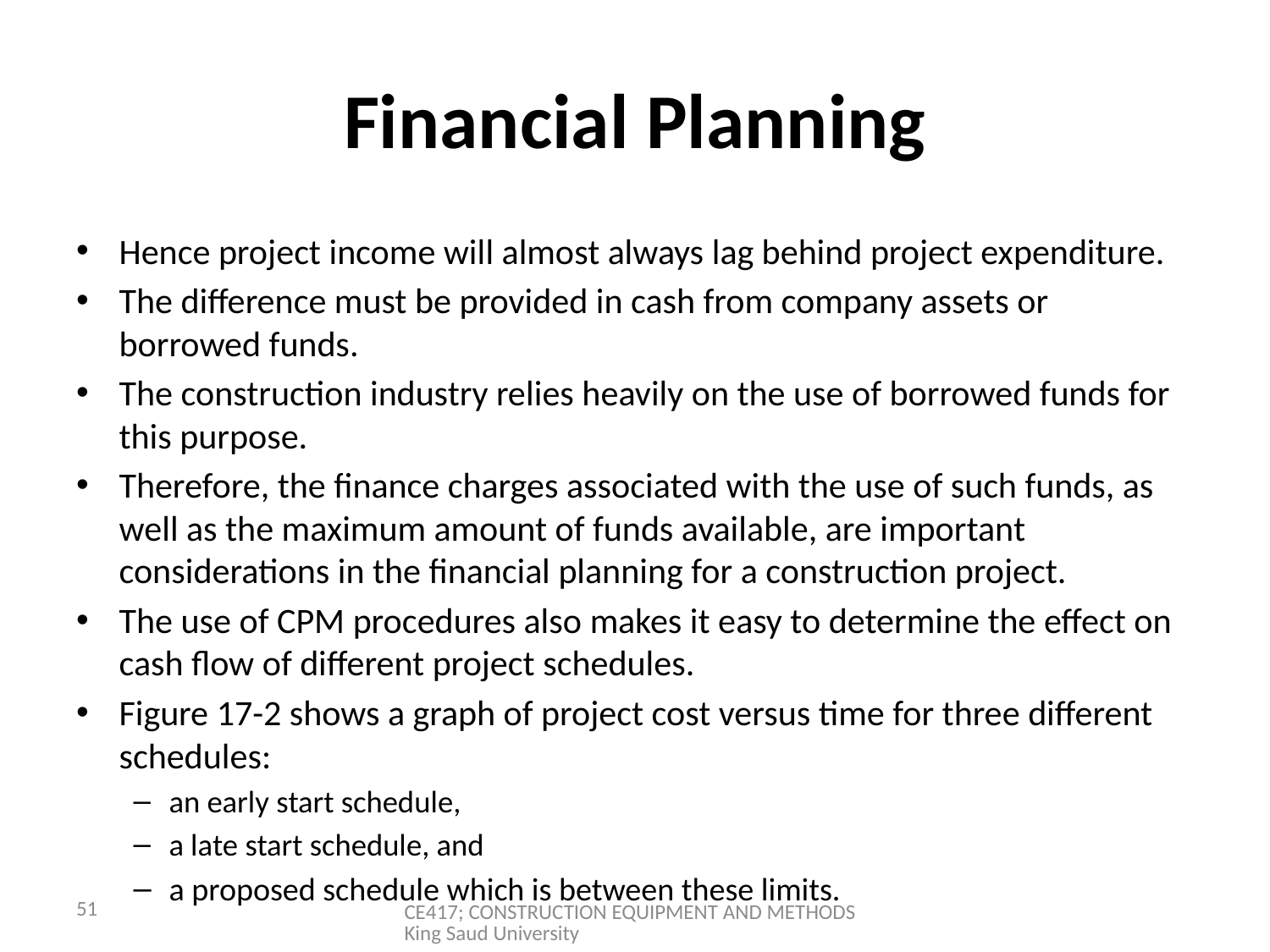

# Financial Planning
Hence project income will almost always lag behind project expenditure.
The difference must be provided in cash from company assets or borrowed funds.
The construction industry relies heavily on the use of borrowed funds for this purpose.
Therefore, the finance charges associated with the use of such funds, as well as the maximum amount of funds available, are important considerations in the financial planning for a construction project.
The use of CPM procedures also makes it easy to determine the effect on cash flow of different project schedules.
Figure 17-2 shows a graph of project cost versus time for three different schedules:
an early start schedule,
a late start schedule, and
a proposed schedule which is between these limits.
51
CE417; CONSTRUCTION EQUIPMENT AND METHODS King Saud University